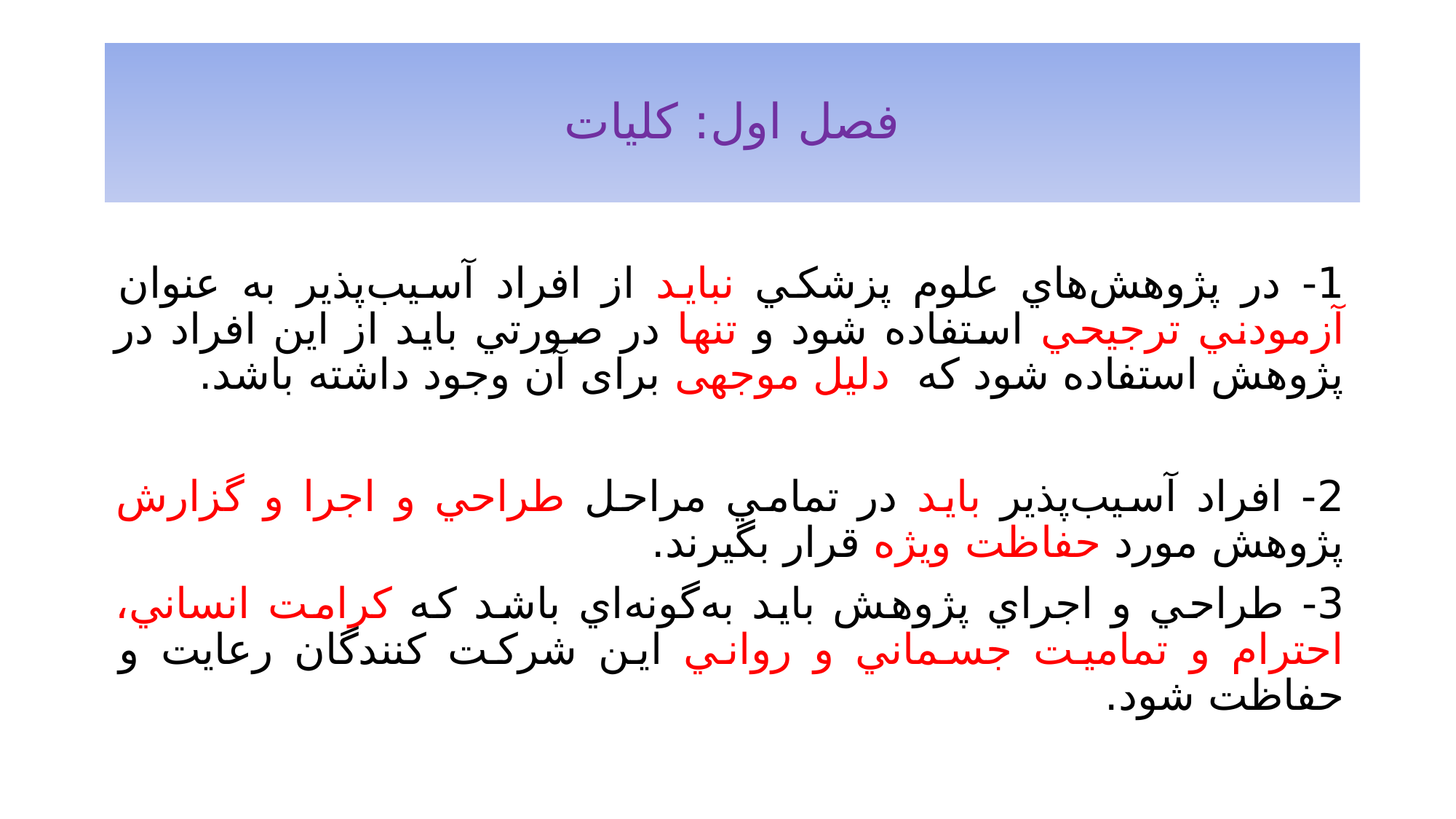

# فصل اول: کليات
1- در پژوهش‌هاي علوم پزشکي نبايد از افراد آسيب‌پذير به ‌عنوان آزمودني ترجيحي استفاده شود و تنها در صورتي بايد از اين افراد در پژوهش استفاده شود که  دليل موجهی برای آن وجود داشته باشد.

2- افراد آسيب‌پذير بايد در تمامي مراحل طراحي و اجرا و گزارش پژوهش مورد حفاظت ويژه قرار بگيرند.
3- طراحي و اجراي پژوهش بايد به‌گونه‌اي باشد که کرامت انساني، احترام و تماميت جسماني و رواني اين شرکت کنندگان رعايت و حفاظت شود.